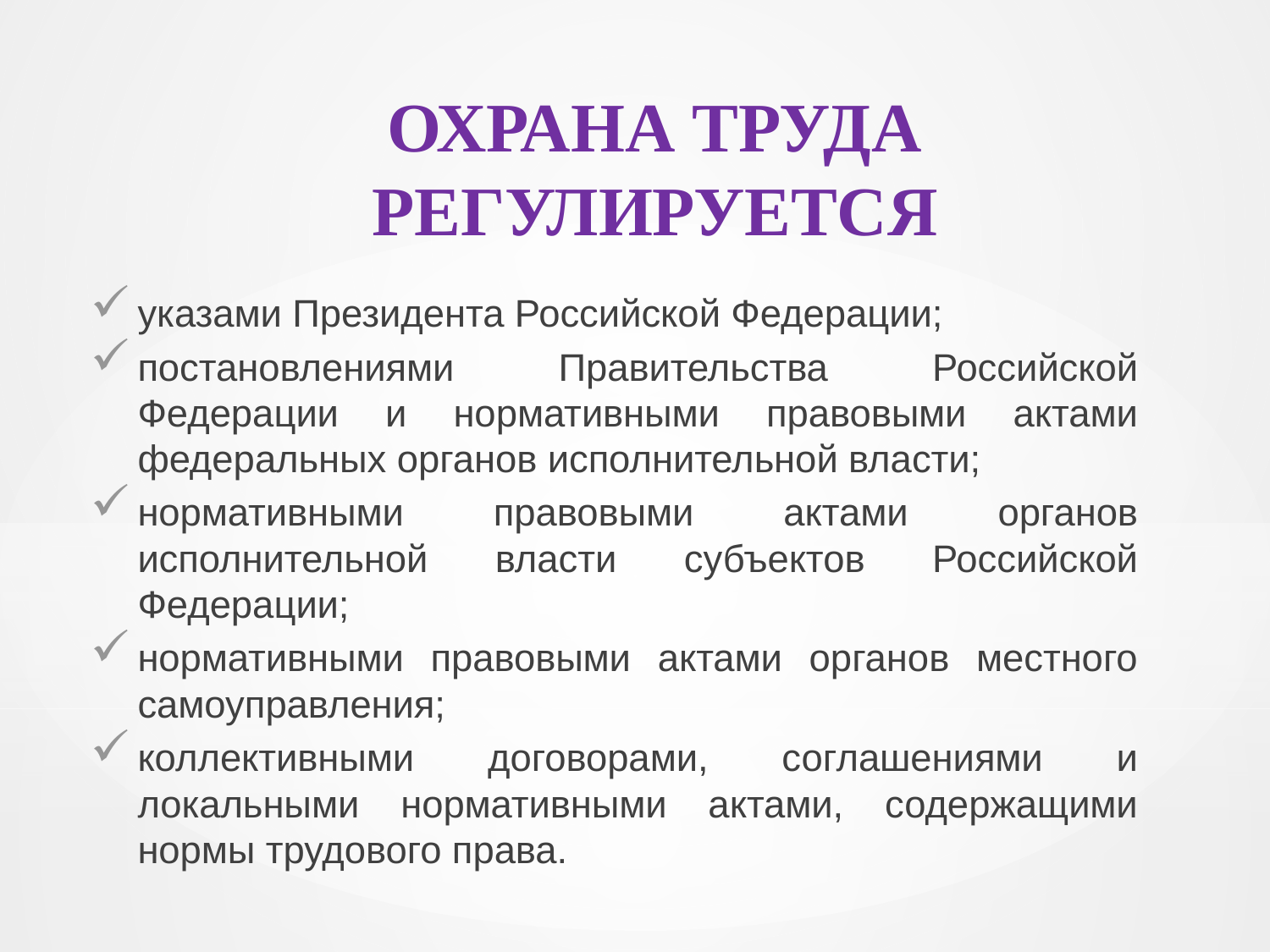

ОХРАНА ТРУДА РЕГУЛИРУЕТСЯ
указами Президента Российской Федерации;
постановлениями Правительства Российской Федерации и нормативными правовыми актами федеральных органов исполнительной власти;
нормативными правовыми актами органов исполнительной власти субъектов Российской Федерации;
нормативными правовыми актами органов местного самоуправления;
коллективными договорами, соглашениями и локальными нормативными актами, содержащими нормы трудового права.